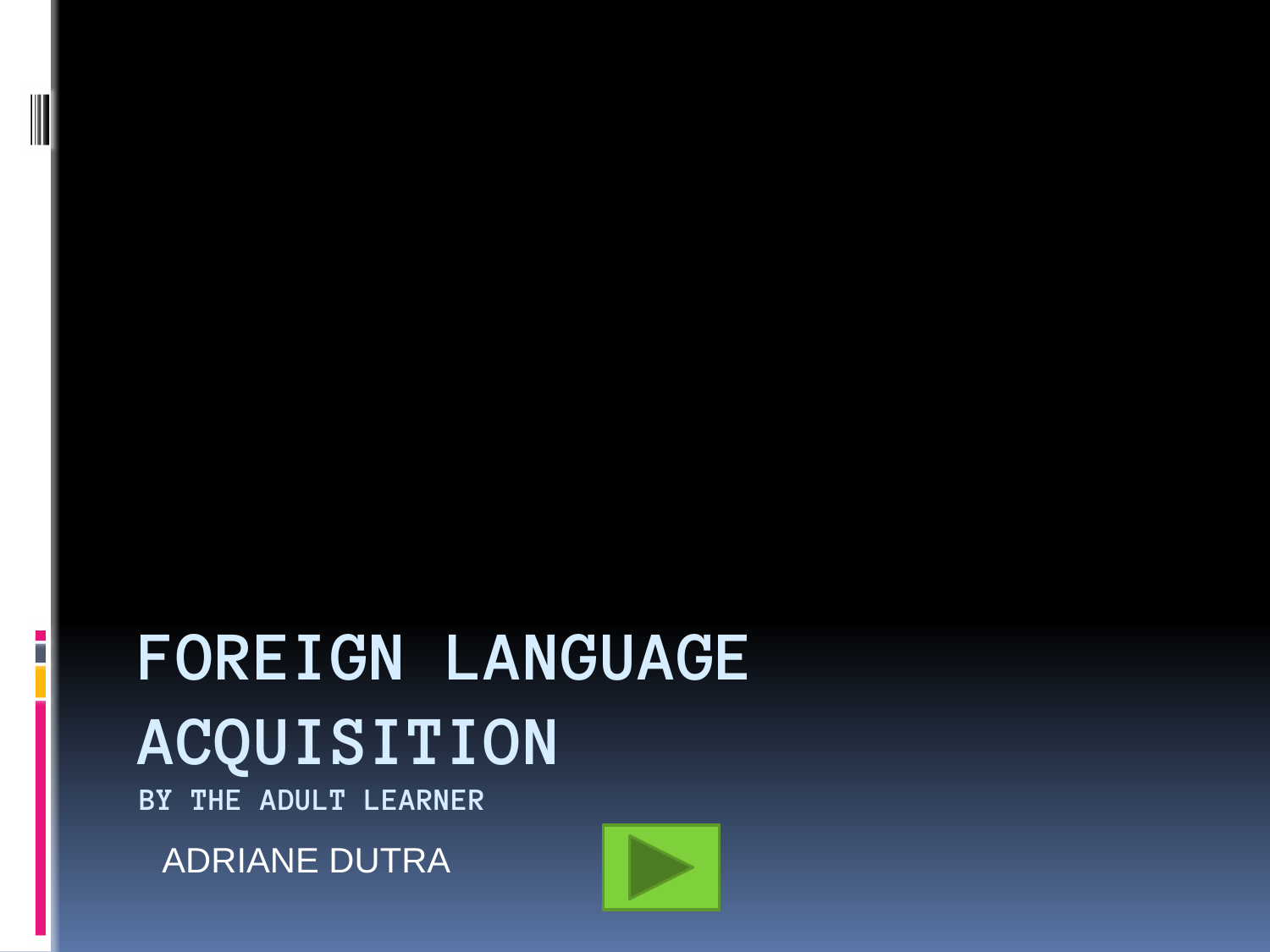

# FOREIGN LANGUAGE ACQUISITION BY THE ADULT LEARNER
ADRIANE DUTRA